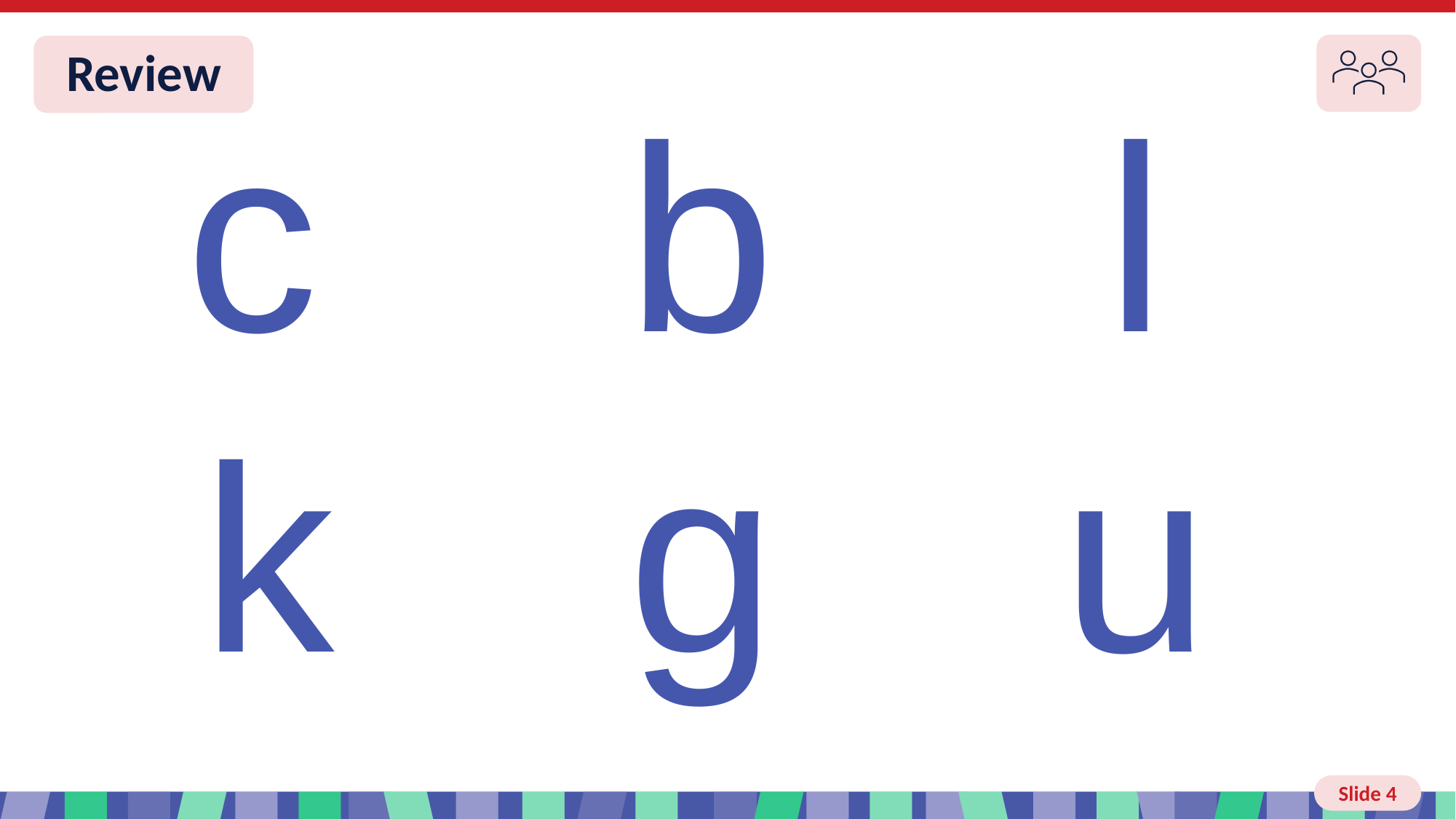

Slide 4 Review
c
b
l
k
g
u